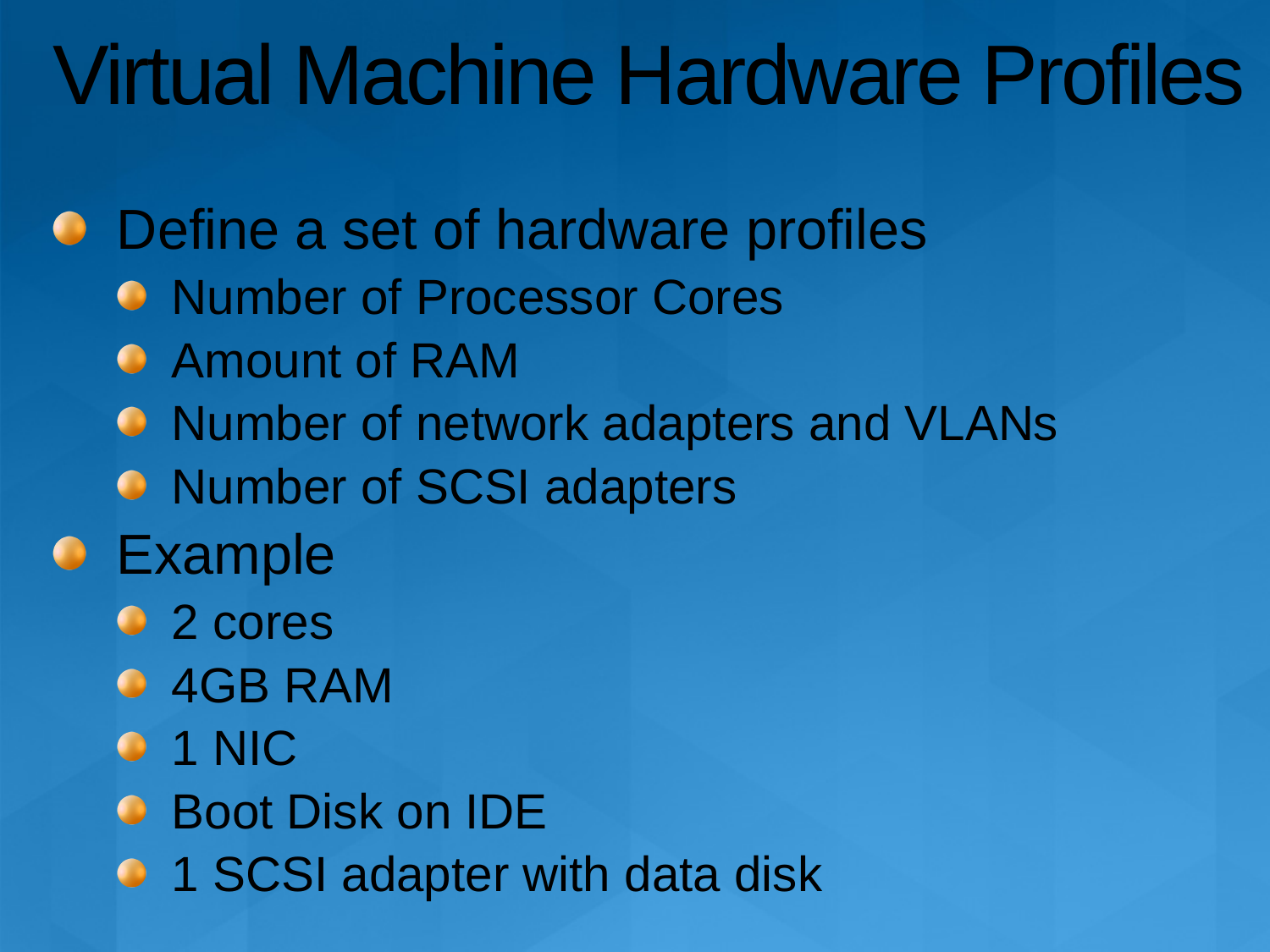

# Virtual Machine Hardware Profiles
Define a set of hardware profiles
Number of Processor Cores
Amount of RAM
Number of network adapters and VLANs
Number of SCSI adapters
Example
2 cores
4GB RAM
1 NIC
Boot Disk on IDE
1 SCSI adapter with data disk